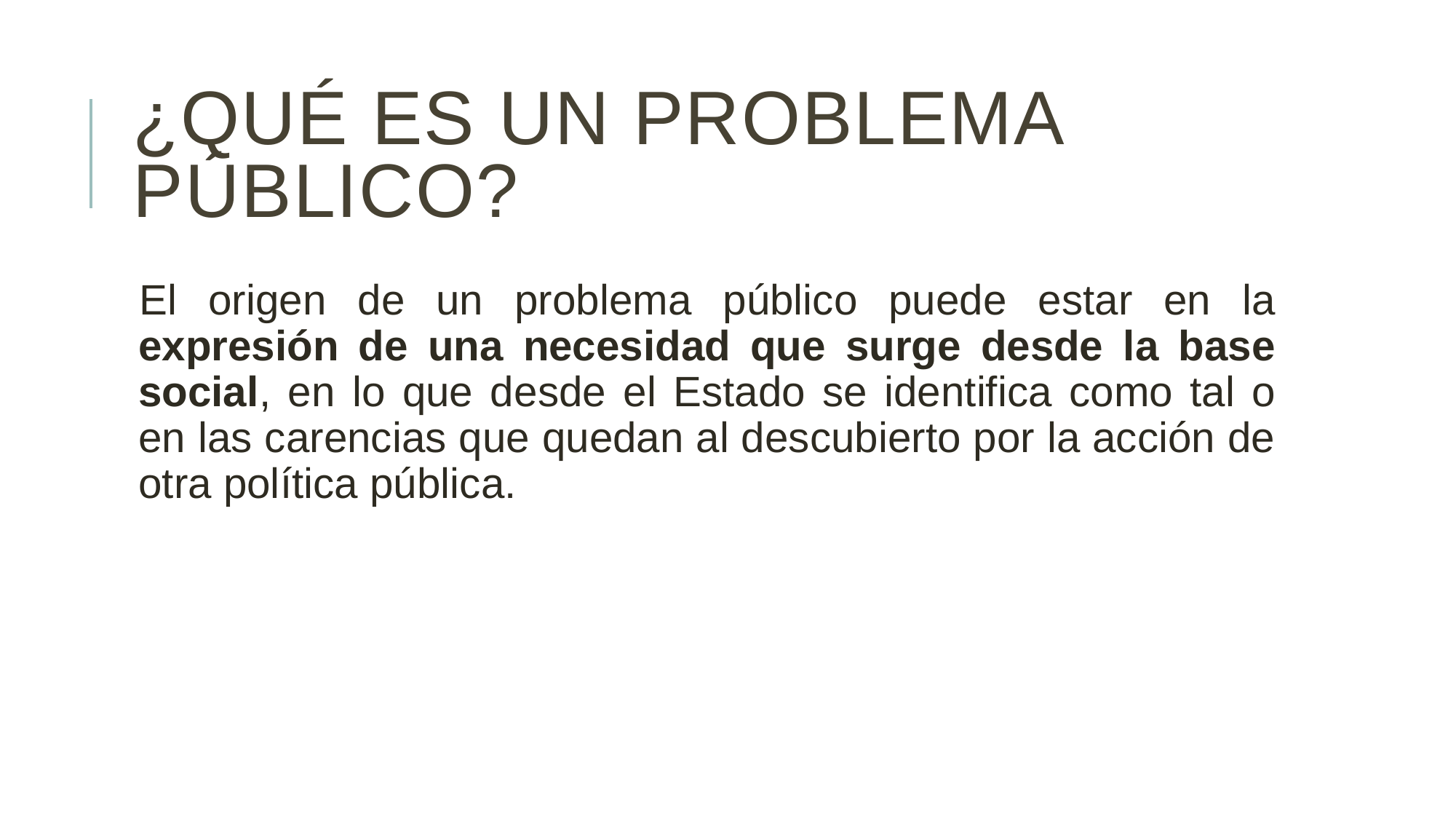

# ¿Qué es un problema público?
El origen de un problema público puede estar en la expresión de una necesidad que surge desde la base social, en lo que desde el Estado se identifica como tal o en las carencias que quedan al descubierto por la acción de otra política pública.